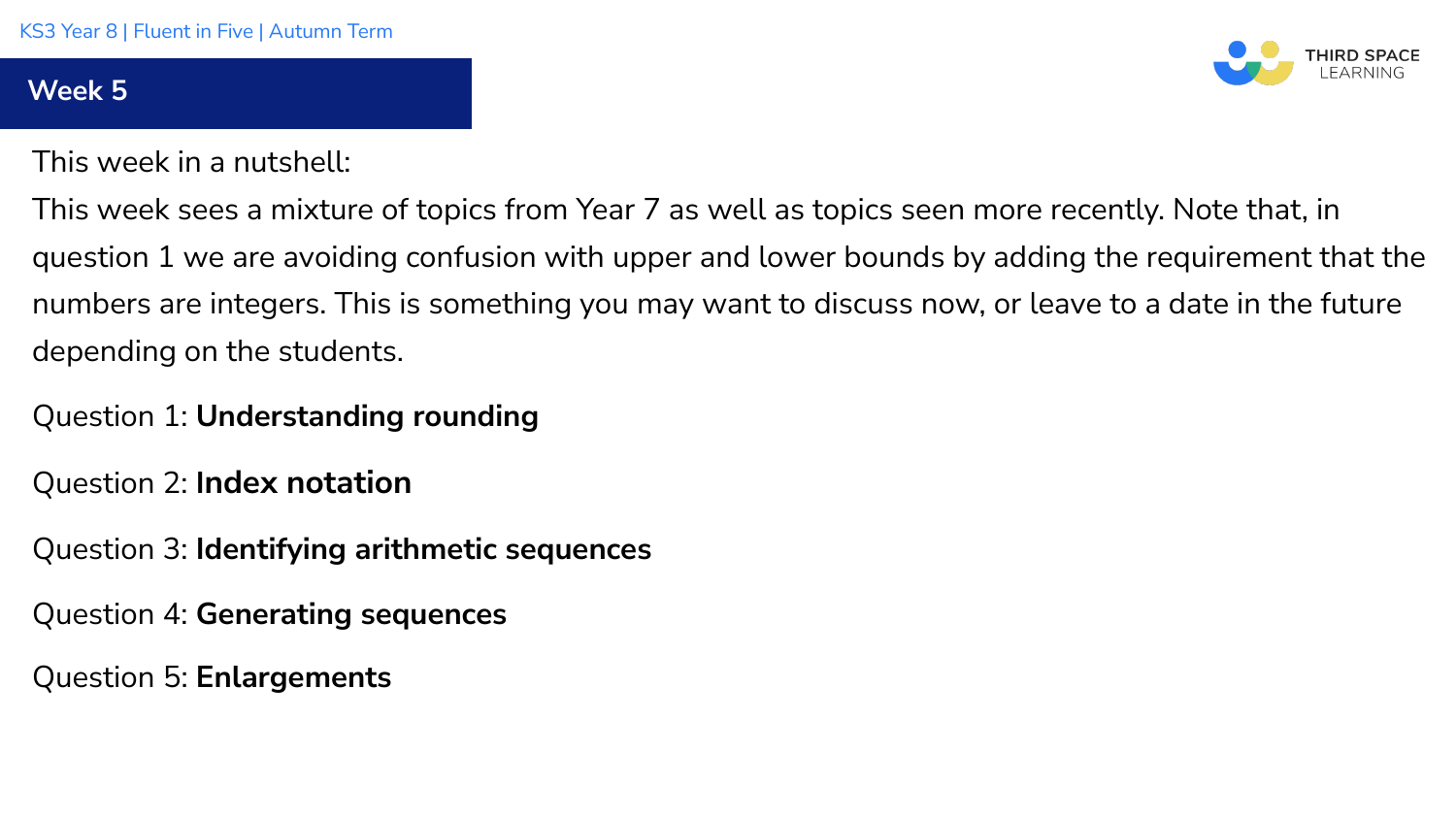

Week 5
| This week in a nutshell: This week sees a mixture of topics from Year 7 as well as topics seen more recently. Note that, in question 1 we are avoiding confusion with upper and lower bounds by adding the requirement that the numbers are integers. This is something you may want to discuss now, or leave to a date in the future depending on the students. |
| --- |
| Question 1: Understanding rounding |
| Question 2: Index notation |
| Question 3: Identifying arithmetic sequences |
| Question 4: Generating sequences |
| Question 5: Enlargements |